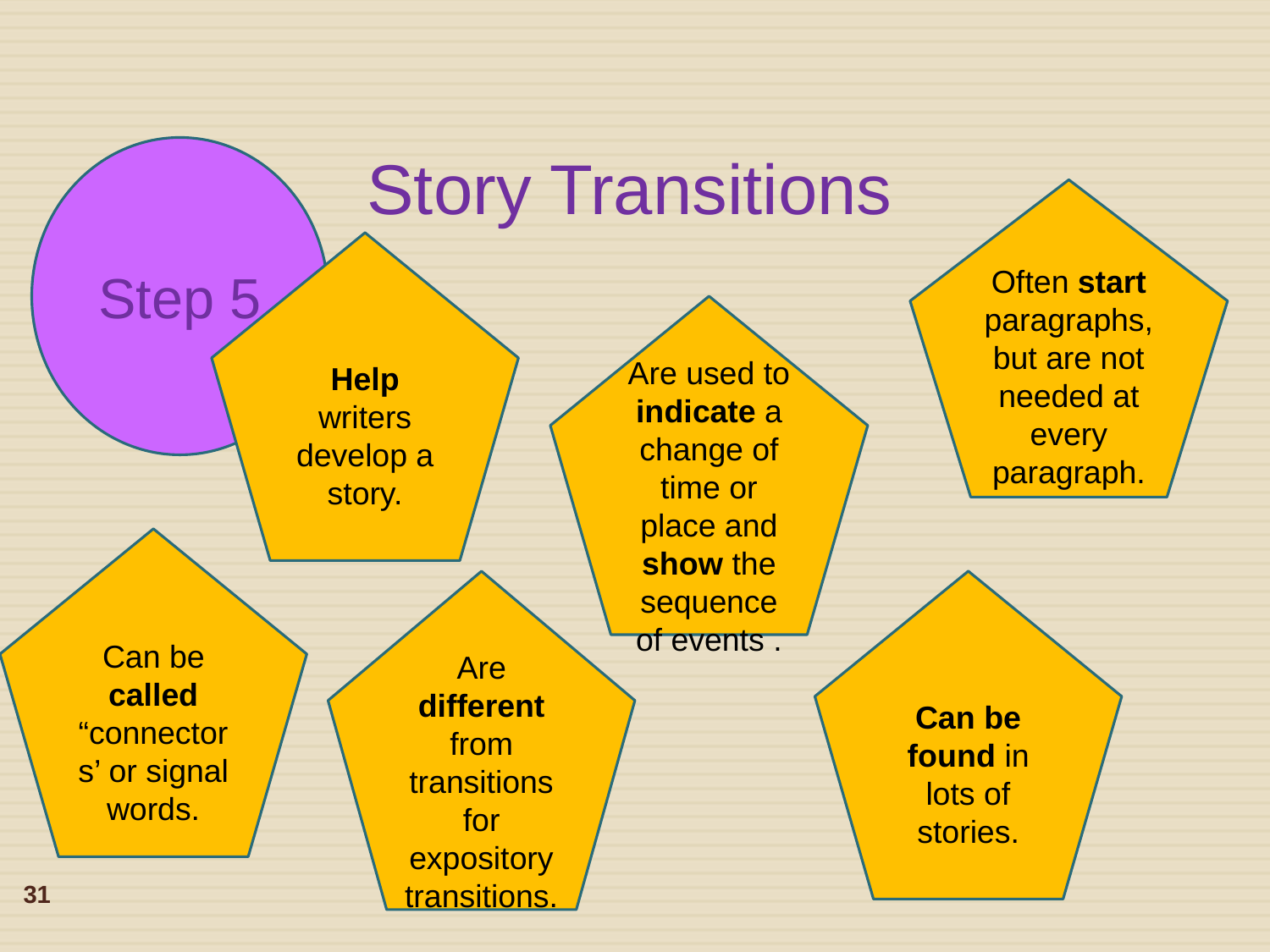

Step 5
Story Transitions
Often start paragraphs, but are not needed at every paragraph.
Help writers develop a story.
Are used to indicate a change of time or place and show the sequence of events .
Can be called “connectors’ or signal words.
Are different from transitions for expository transitions.
Can be found in lots of stories.
31